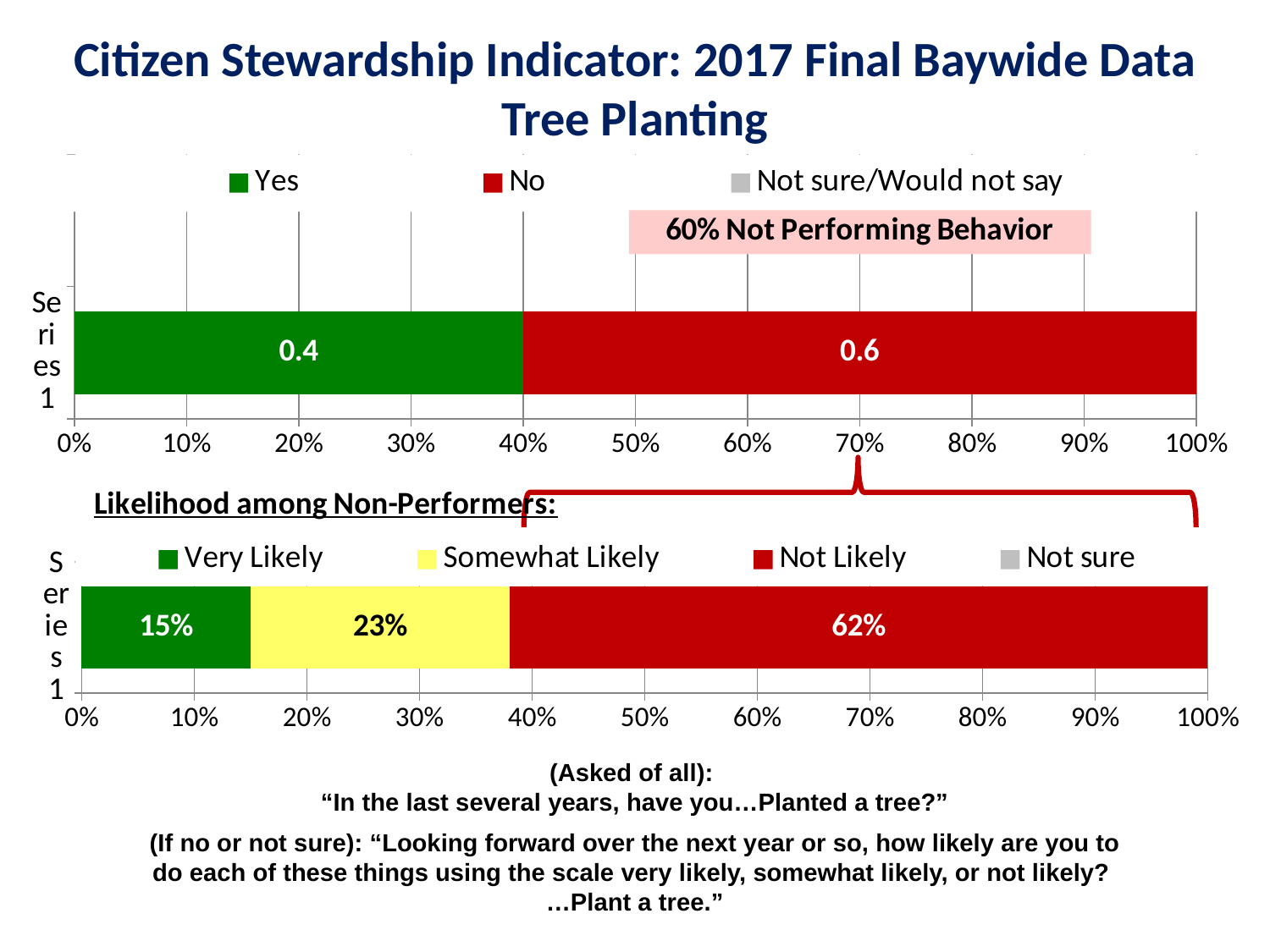

Citizen Stewardship Indicator: 2017 Final Baywide Data
Tree Planting

### Chart

| Category | Yes | No | Not sure/Would not say |
|---|---|---|---|
|  | 0.4 | 0.6 | None |
|  | None | None | None |

### Chart

| Category | Very Likely | Somewhat Likely | Not Likely | Not sure |
|---|---|---|---|---|
|  | 0.15 | 0.23 | 0.62 | None |
(Asked of all):
“In the last several years, have you…Planted a tree?”
(If no or not sure): “Looking forward over the next year or so, how likely are you to do each of these things using the scale very likely, somewhat likely, or not likely?
…Plant a tree.”